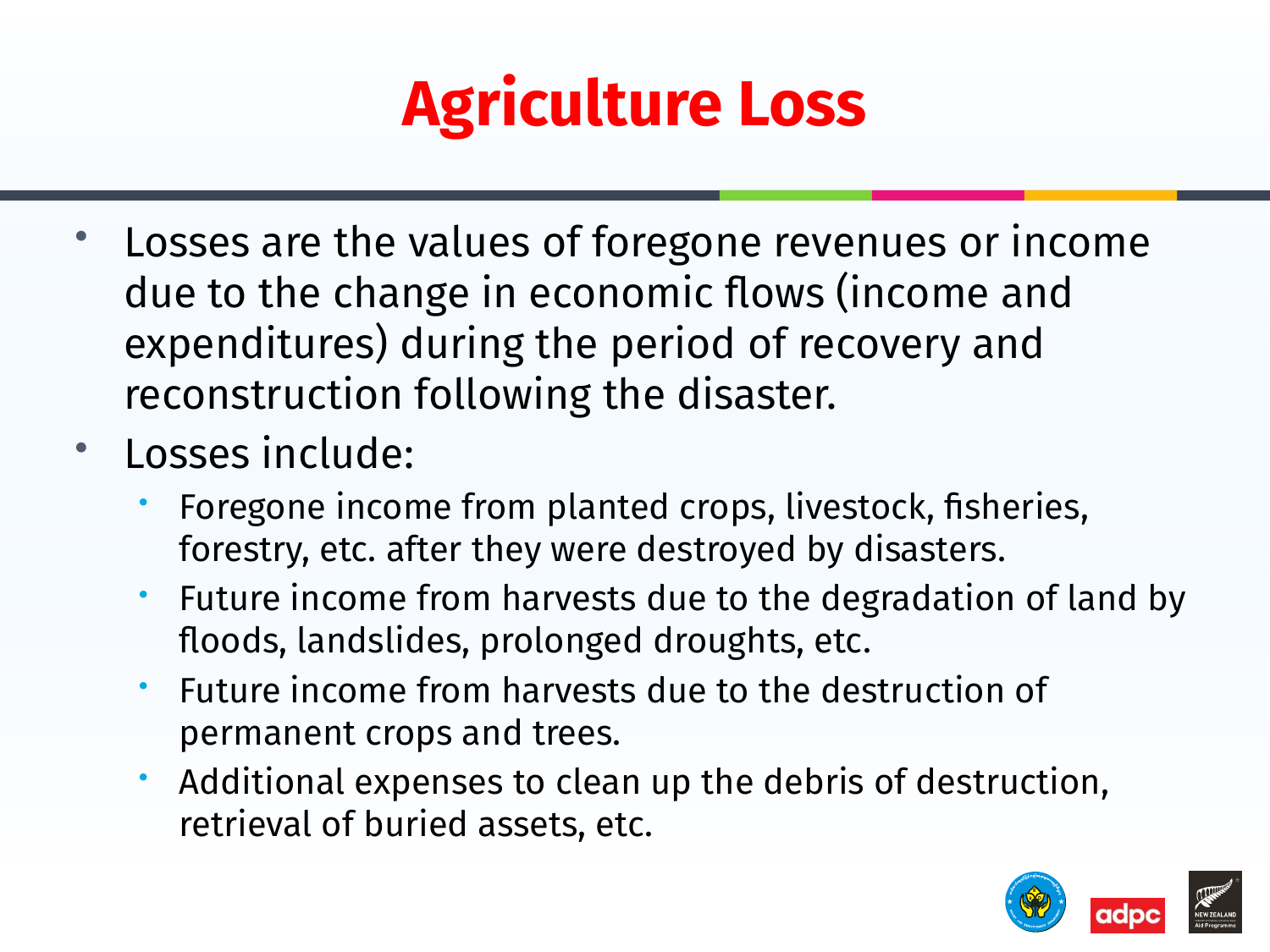

# Agriculture Loss
Losses are the values of foregone revenues or income due to the change in economic flows (income and expenditures) during the period of recovery and reconstruction following the disaster.
Losses include:
Foregone income from planted crops, livestock, fisheries, forestry, etc. after they were destroyed by disasters.
Future income from harvests due to the degradation of land by floods, landslides, prolonged droughts, etc.
Future income from harvests due to the destruction of permanent crops and trees.
Additional expenses to clean up the debris of destruction, retrieval of buried assets, etc.